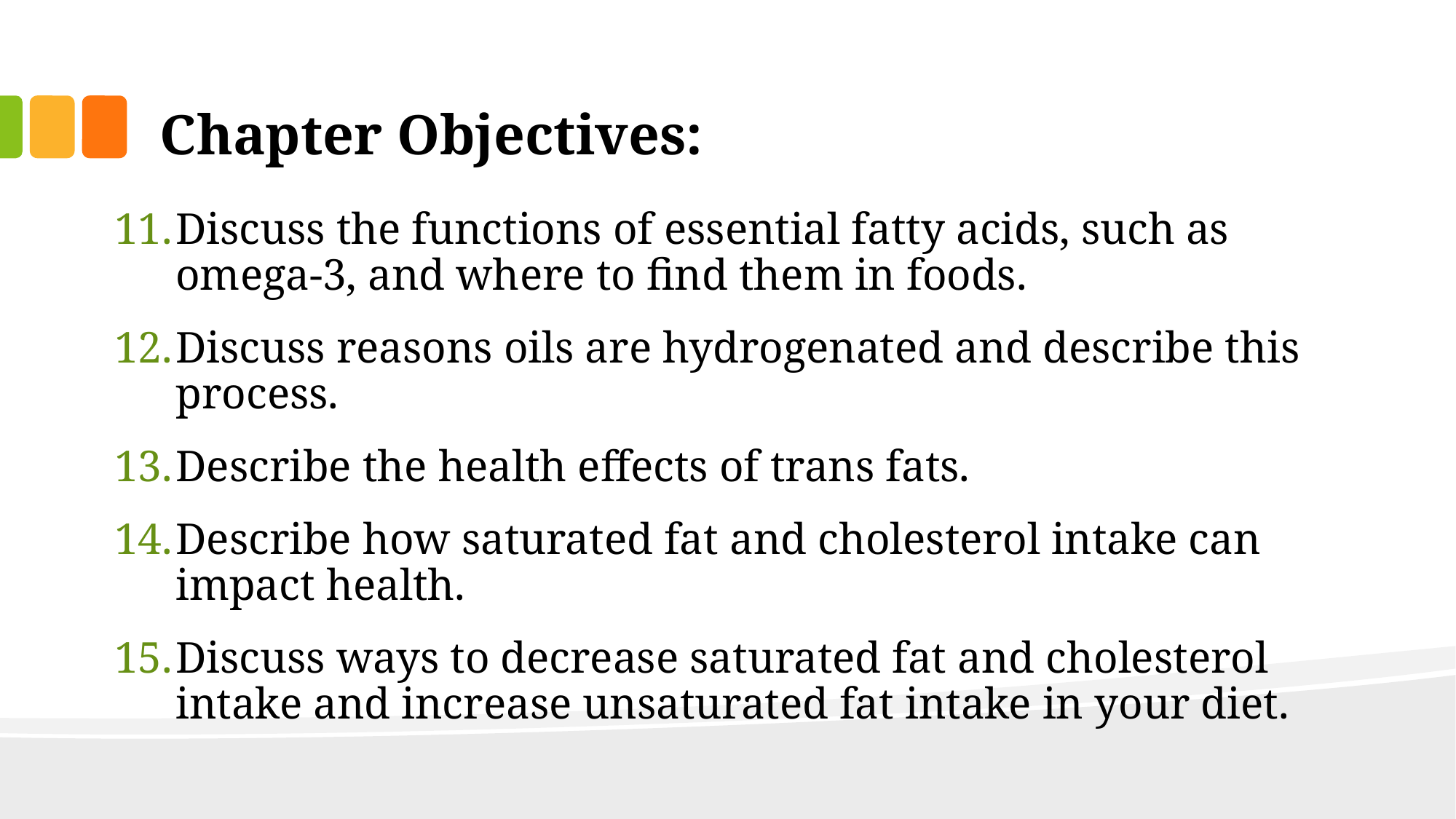

# Chapter Objectives:
Discuss the functions of essential fatty acids, such as omega-3, and where to find them in foods.
Discuss reasons oils are hydrogenated and describe this process.
Describe the health effects of trans fats.
Describe how saturated fat and cholesterol intake can impact health.
Discuss ways to decrease saturated fat and cholesterol intake and increase unsaturated fat intake in your diet.